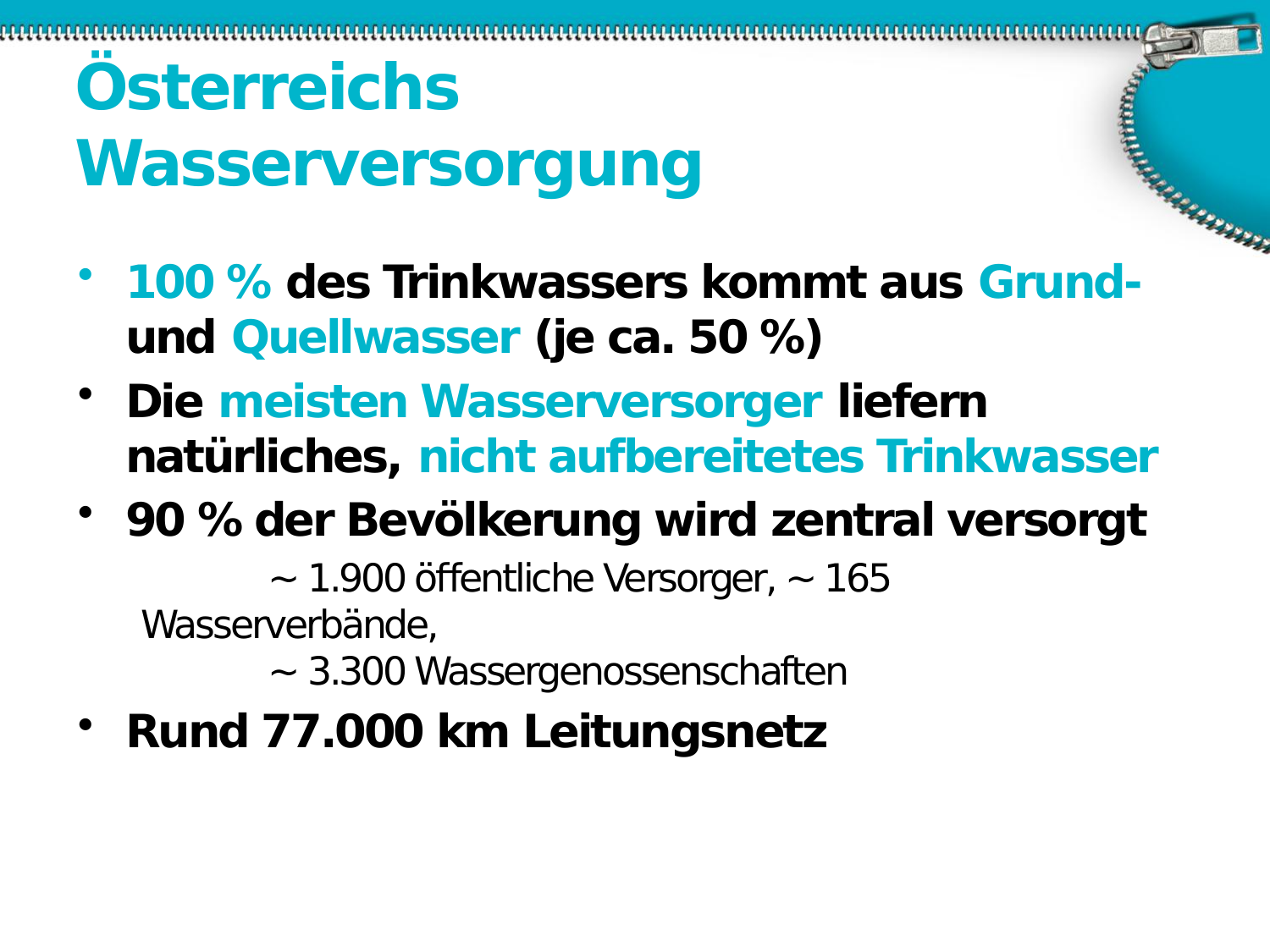

# Österreichs Wasserversorgung
100 % des Trinkwassers kommt aus Grund- und Quellwasser (je ca. 50 %)
Die meisten Wasserversorger liefern natürliches, nicht aufbereitetes Trinkwasser
90 % der Bevölkerung wird zentral versorgt
	~ 1.900 öffentliche Versorger, ~ 165 Wasserverbände,
	~ 3.300 Wassergenossenschaften
Rund 77.000 km Leitungsnetz